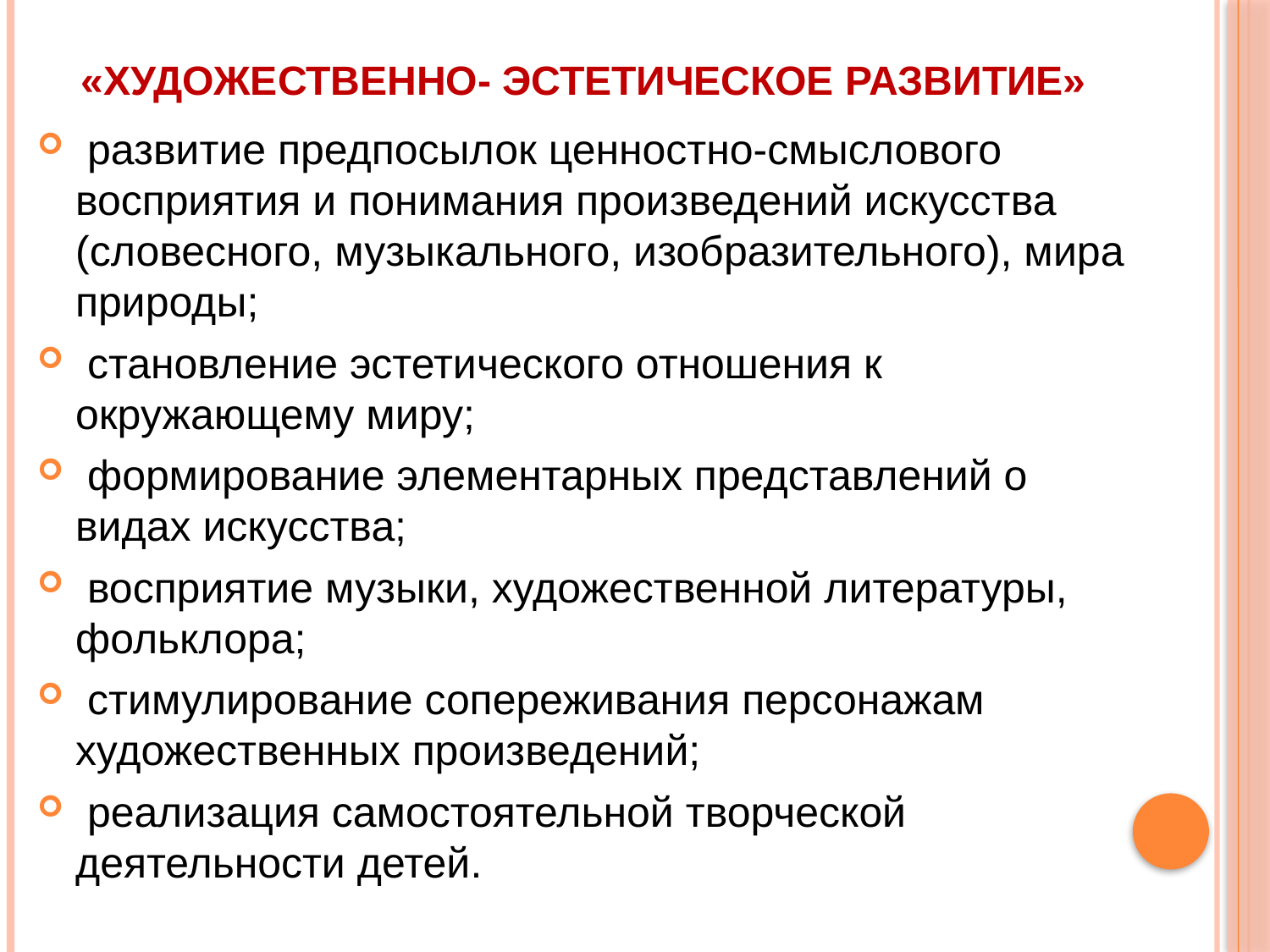

# «Художественно- эстетическое развитие»
 развитие предпосылок ценностно-смыслового восприятия и понимания произведений искусства (словесного, музыкального, изобразительного), мира природы;
 становление эстетического отношения к окружающему миру;
 формирование элементарных представлений о видах искусства;
 восприятие музыки, художественной литературы, фольклора;
 стимулирование сопереживания персонажам художественных произведений;
 реализация самостоятельной творческой деятельности детей.